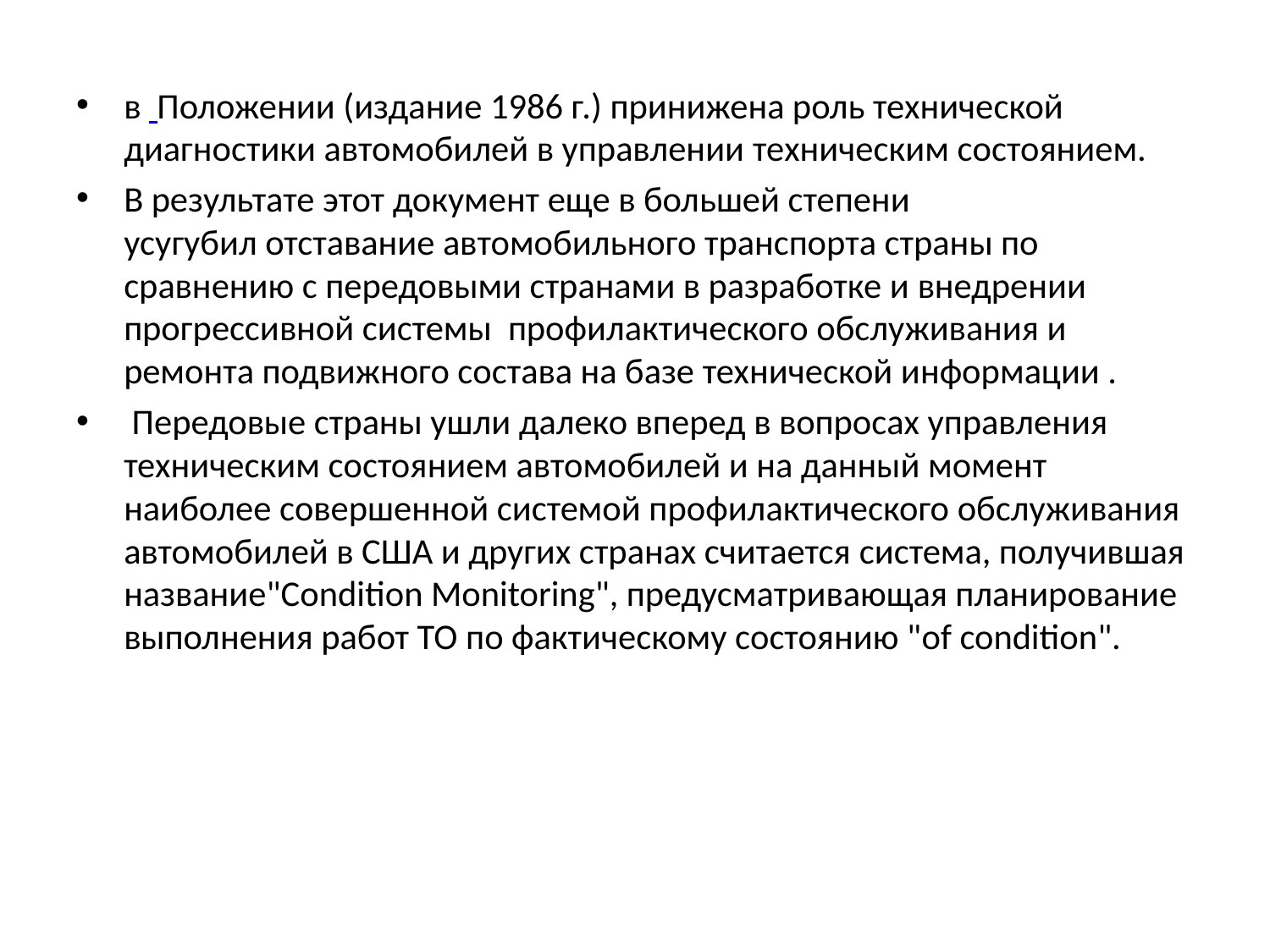

в  Положении (издание 1986 г.) принижена роль технической диагностики автомобилей в управлении техническим состоянием.
В результате этот документ еще в большей степени усугубил отставание автомобильного транспорта страны по сравнению с передовыми странами в разработке и внедрении прогрессивной системы  профилактического обслуживания и ремонта подвижного состава на базе технической информации .
 Передовые страны ушли далеко вперед в вопросах управления техническим состоянием автомобилей и на данный момент наиболее совершенной системой профилактического обслуживания автомобилей в США и других странах считается система, получившая название"Condition Monitoring", предусматривающая планирование выполнения работ ТО по фактическому состоянию "of condition".